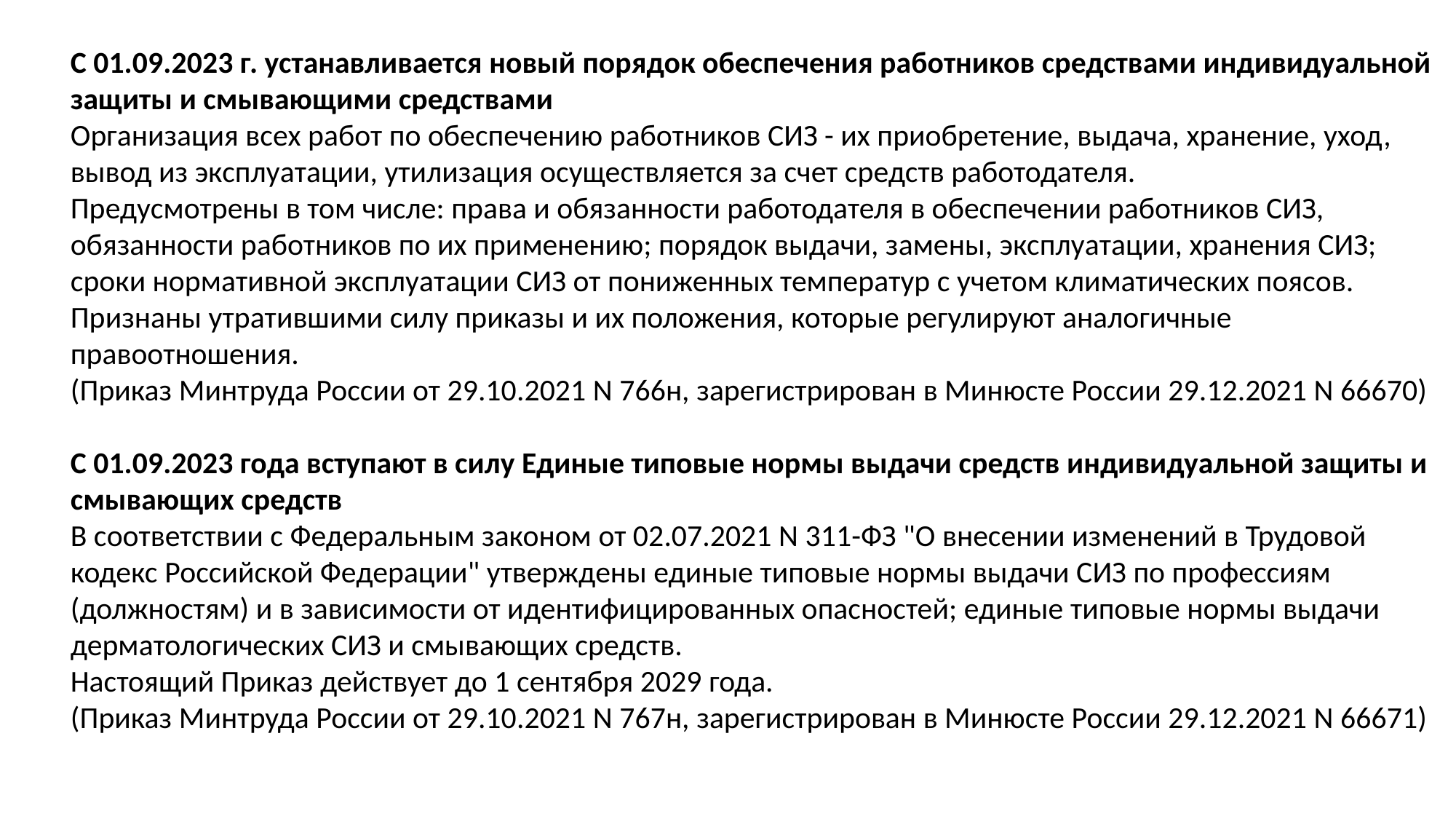

С 01.09.2023 г. устанавливается новый порядок обеспечения работников средствами индивидуальной защиты и смывающими средствами
Организация всех работ по обеспечению работников СИЗ - их приобретение, выдача, хранение, уход, вывод из эксплуатации, утилизация осуществляется за счет средств работодателя.
Предусмотрены в том числе: права и обязанности работодателя в обеспечении работников СИЗ, обязанности работников по их применению; порядок выдачи, замены, эксплуатации, хранения СИЗ; сроки нормативной эксплуатации СИЗ от пониженных температур с учетом климатических поясов.
Признаны утратившими силу приказы и их положения, которые регулируют аналогичные правоотношения.
(Приказ Минтруда России от 29.10.2021 N 766н, зарегистрирован в Минюсте России 29.12.2021 N 66670)

С 01.09.2023 года вступают в силу Единые типовые нормы выдачи средств индивидуальной защиты и смывающих средств
В соответствии с Федеральным законом от 02.07.2021 N 311-ФЗ "О внесении изменений в Трудовой кодекс Российской Федерации" утверждены единые типовые нормы выдачи СИЗ по профессиям (должностям) и в зависимости от идентифицированных опасностей; единые типовые нормы выдачи дерматологических СИЗ и смывающих средств.
Настоящий Приказ действует до 1 сентября 2029 года.
(Приказ Минтруда России от 29.10.2021 N 767н, зарегистрирован в Минюсте России 29.12.2021 N 66671)